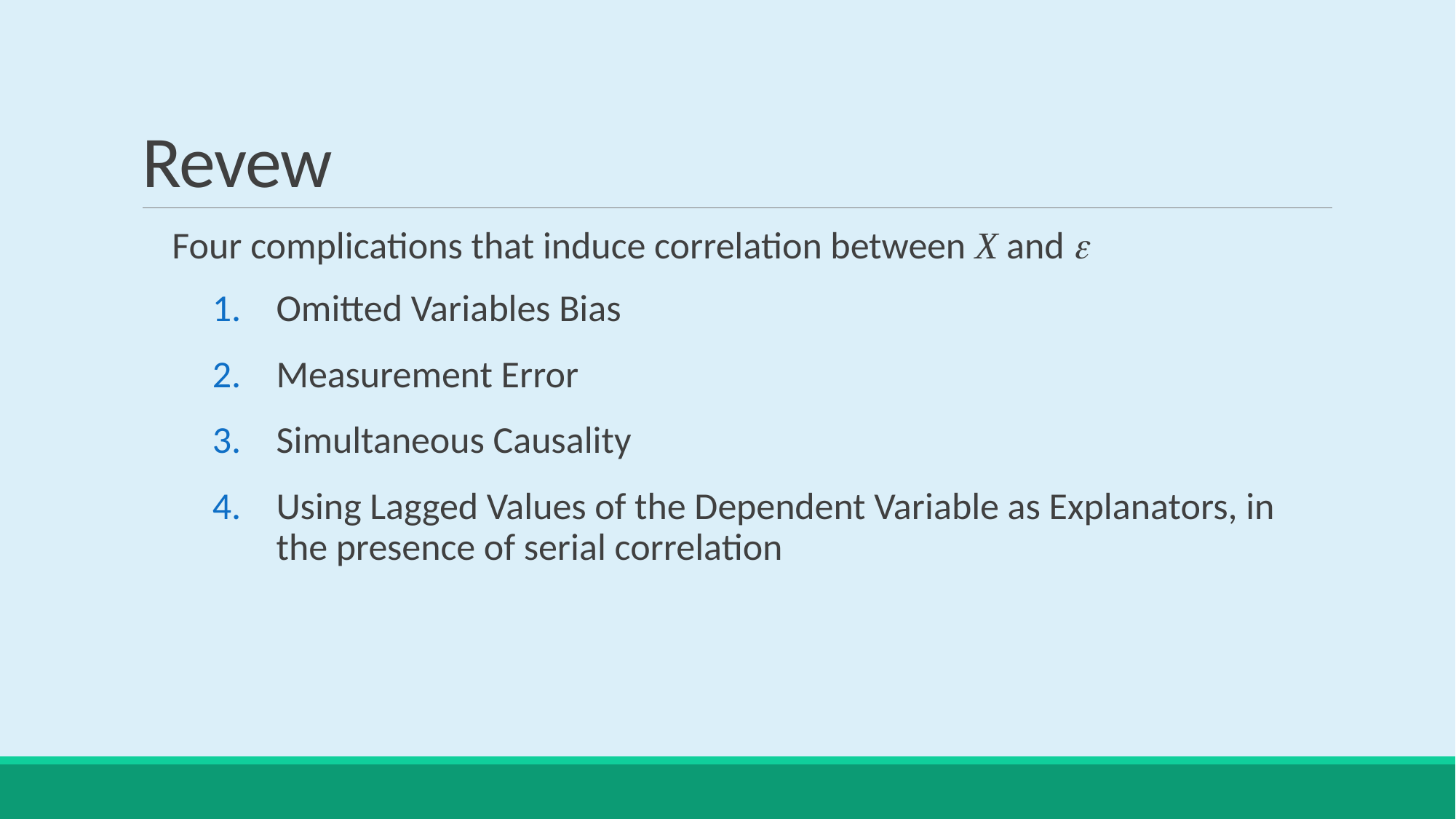

# Revew
Four complications that induce correlation between X and ε
Omitted Variables Bias
Measurement Error
Simultaneous Causality
Using Lagged Values of the Dependent Variable as Explanators, in the presence of serial correlation